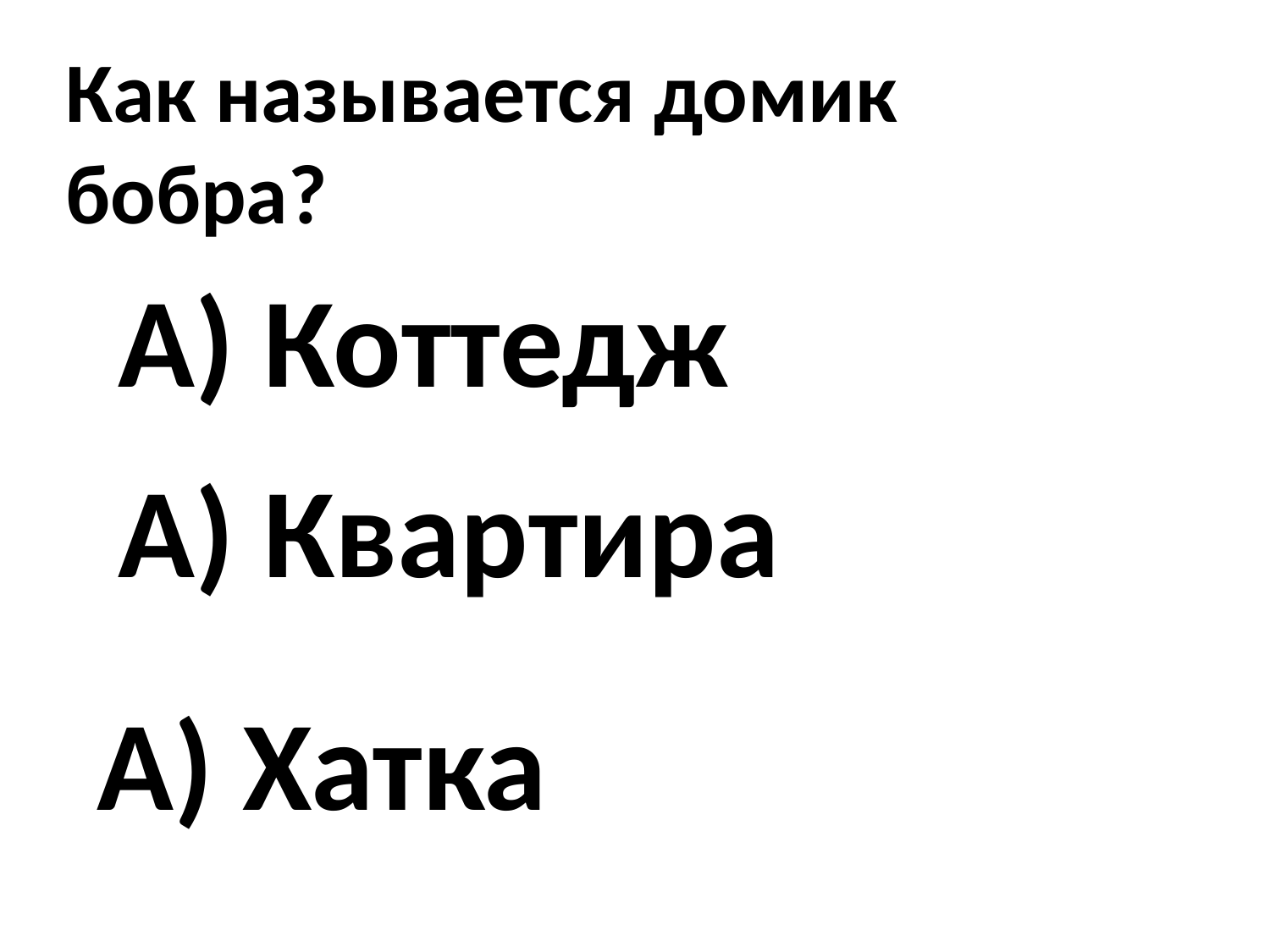

Как называется домик бобра?
А) Коттедж
А) Квартира
А) Хатка